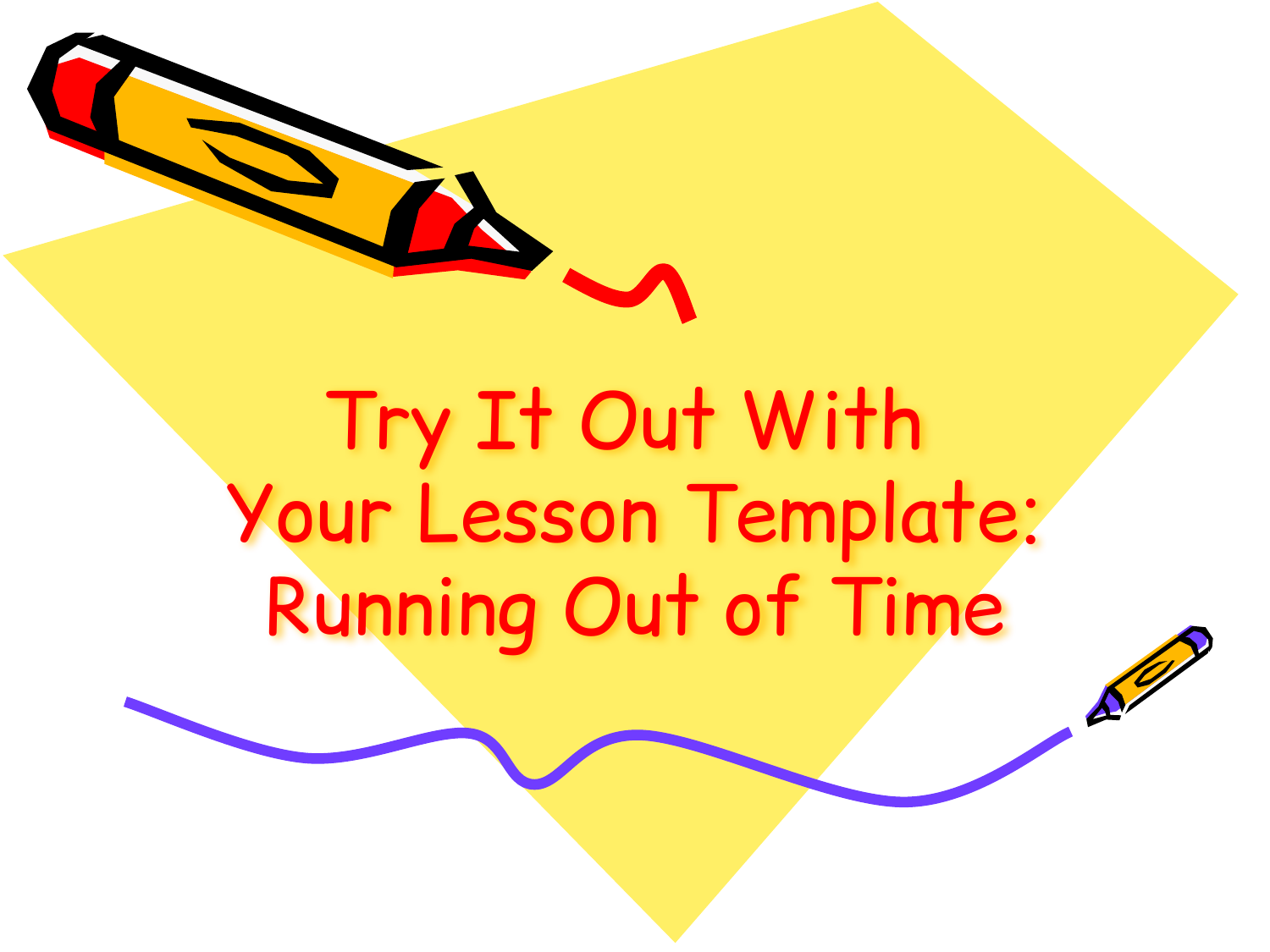

# Try It Out With Your Lesson Template: Running Out of Time